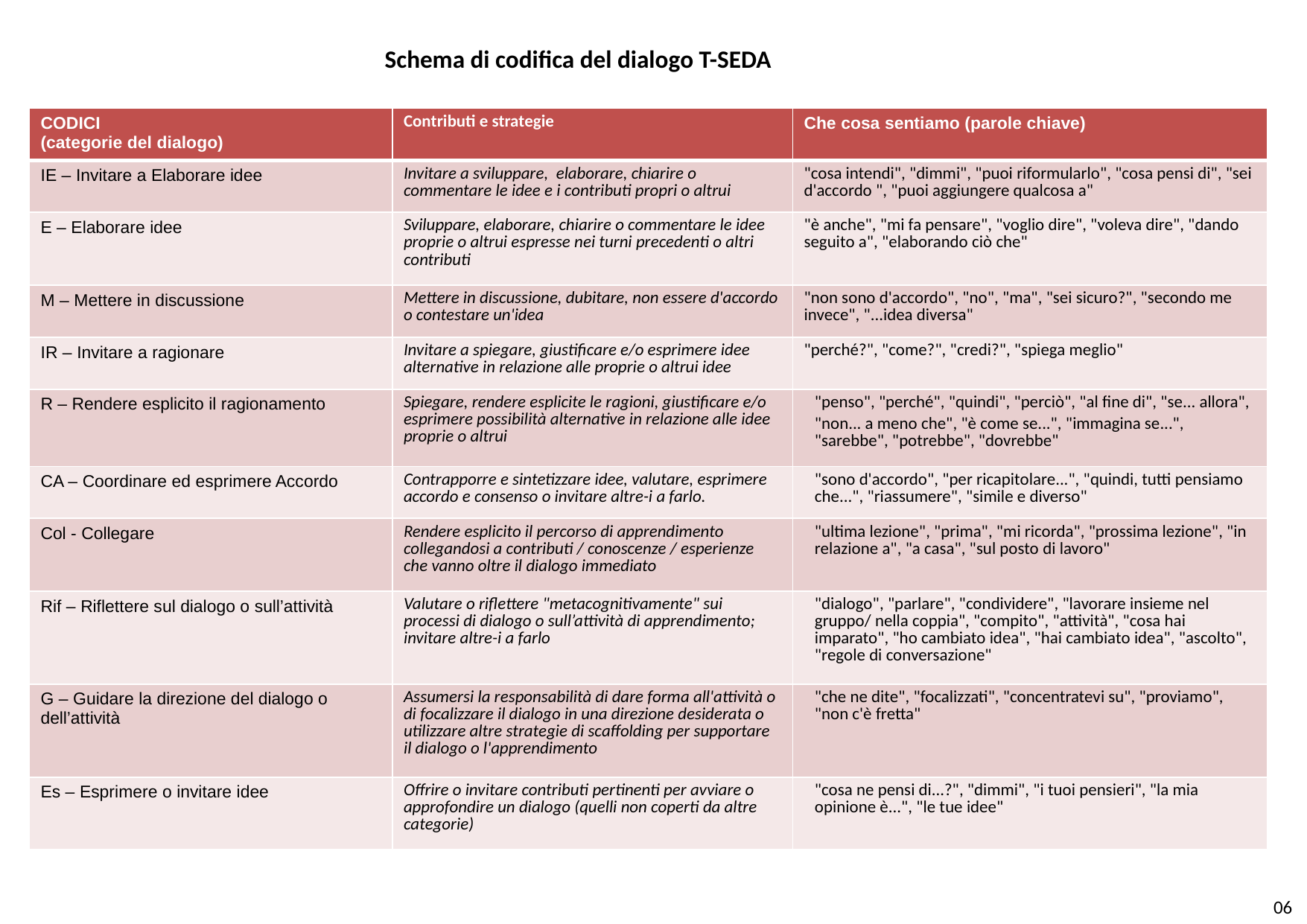

Schema di codifica del dialogo T-SEDA
| CODICI (categorie del dialogo) | Contributi e strategie | Che cosa sentiamo (parole chiave) |
| --- | --- | --- |
| IE – Invitare a Elaborare idee | Invitare a sviluppare, elaborare, chiarire o commentare le idee e i contributi propri o altrui | "cosa intendi", "dimmi", "puoi riformularlo", "cosa pensi di", "sei d'accordo ", "puoi aggiungere qualcosa a" |
| E – Elaborare idee | Sviluppare, elaborare, chiarire o commentare le idee proprie o altrui espresse nei turni precedenti o altri contributi | "è anche", "mi fa pensare", "voglio dire", "voleva dire", "dando seguito a", "elaborando ciò che" |
| M – Mettere in discussione | Mettere in discussione, dubitare, non essere d'accordo o contestare un'idea | "non sono d'accordo", "no", "ma", "sei sicuro?", "secondo me invece", "...idea diversa" |
| IR – Invitare a ragionare | Invitare a spiegare, giustificare e/o esprimere idee alternative in relazione alle proprie o altrui idee | "perché?", "come?", "credi?", "spiega meglio" |
| R – Rendere esplicito il ragionamento | Spiegare, rendere esplicite le ragioni, giustificare e/o esprimere possibilità alternative in relazione alle idee proprie o altrui | "penso", "perché", "quindi", "perciò", "al fine di", "se... allora", "non... a meno che", "è come se...", "immagina se...", "sarebbe", "potrebbe", "dovrebbe" |
| CA – Coordinare ed esprimere Accordo | Contrapporre e sintetizzare idee, valutare, esprimere accordo e consenso o invitare altre-i a farlo. | "sono d'accordo", "per ricapitolare...", "quindi, tutti pensiamo che...", "riassumere", "simile e diverso" |
| Col - Collegare | Rendere esplicito il percorso di apprendimento collegandosi a contributi / conoscenze / esperienze che vanno oltre il dialogo immediato | "ultima lezione", "prima", "mi ricorda", "prossima lezione", "in relazione a", "a casa", "sul posto di lavoro" |
| Rif – Riflettere sul dialogo o sull’attività | Valutare o riflettere "metacognitivamente" sui processi di dialogo o sull’attività di apprendimento; invitare altre-i a farlo | "dialogo", "parlare", "condividere", "lavorare insieme nel gruppo/ nella coppia", "compito", "attività", "cosa hai imparato", "ho cambiato idea", "hai cambiato idea", "ascolto", "regole di conversazione" |
| G – Guidare la direzione del dialogo o dell’attività | Assumersi la responsabilità di dare forma all'attività o di focalizzare il dialogo in una direzione desiderata o utilizzare altre strategie di scaffolding per supportare il dialogo o l'apprendimento | "che ne dite", "focalizzati", "concentratevi su", "proviamo", "non c'è fretta" |
| Es – Esprimere o invitare idee | Offrire o invitare contributi pertinenti per avviare o approfondire un dialogo (quelli non coperti da altre categorie) | "cosa ne pensi di...?", "dimmi", "i tuoi pensieri", "la mia opinione è...", "le tue idee" |
06